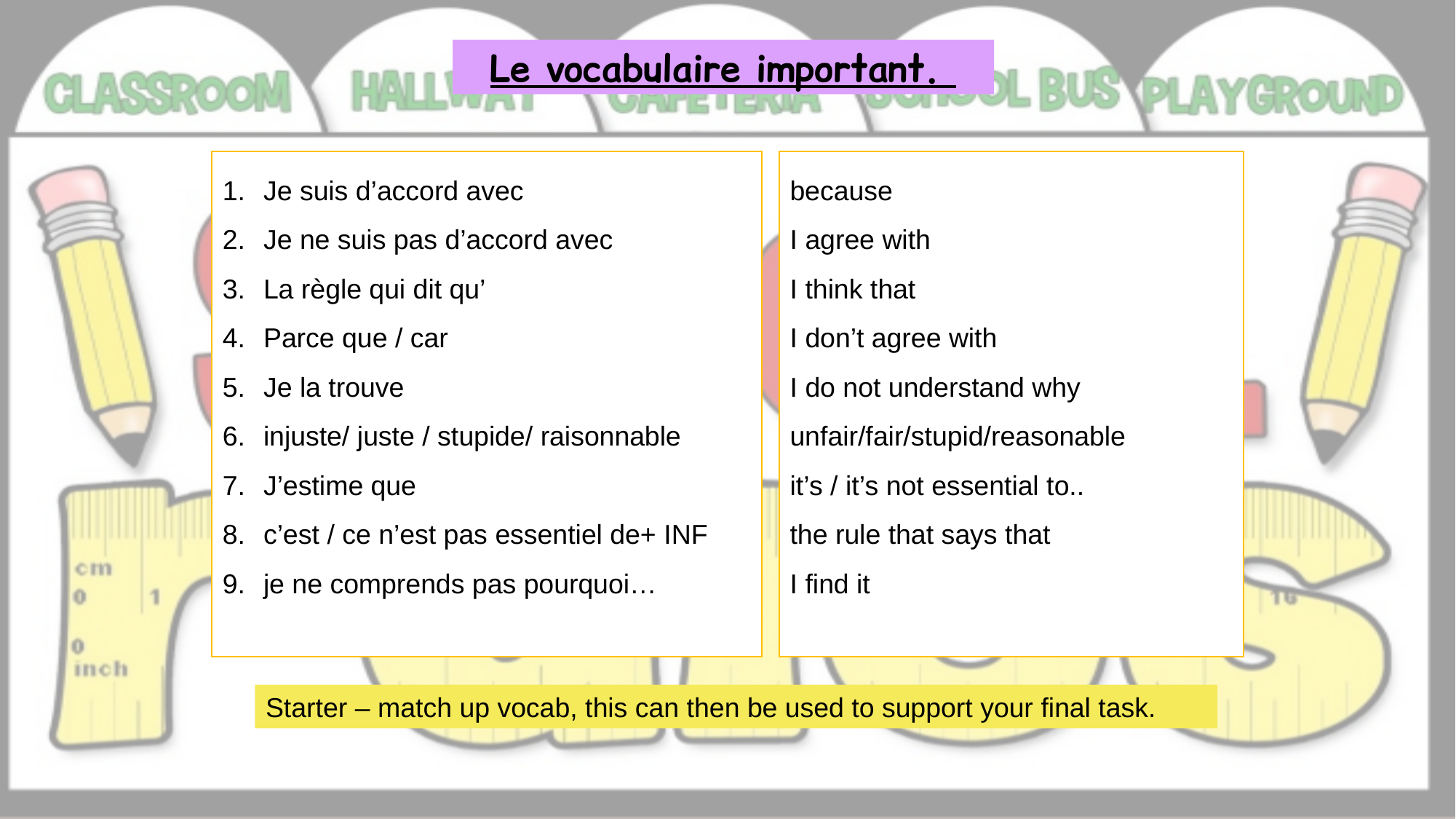

Le vocabulaire important.
Je suis d’accord avec
Je ne suis pas d’accord avec
La règle qui dit qu’
Parce que / car
Je la trouve
injuste/ juste / stupide/ raisonnable
J’estime que
c’est / ce n’est pas essentiel de+ INF
je ne comprends pas pourquoi…

because
I agree with
I think that
I don’t agree with
I do not understand why
unfair/fair/stupid/reasonable
it’s / it’s not essential to..
the rule that says that
I find it

Starter – match up vocab, this can then be used to support your final task.